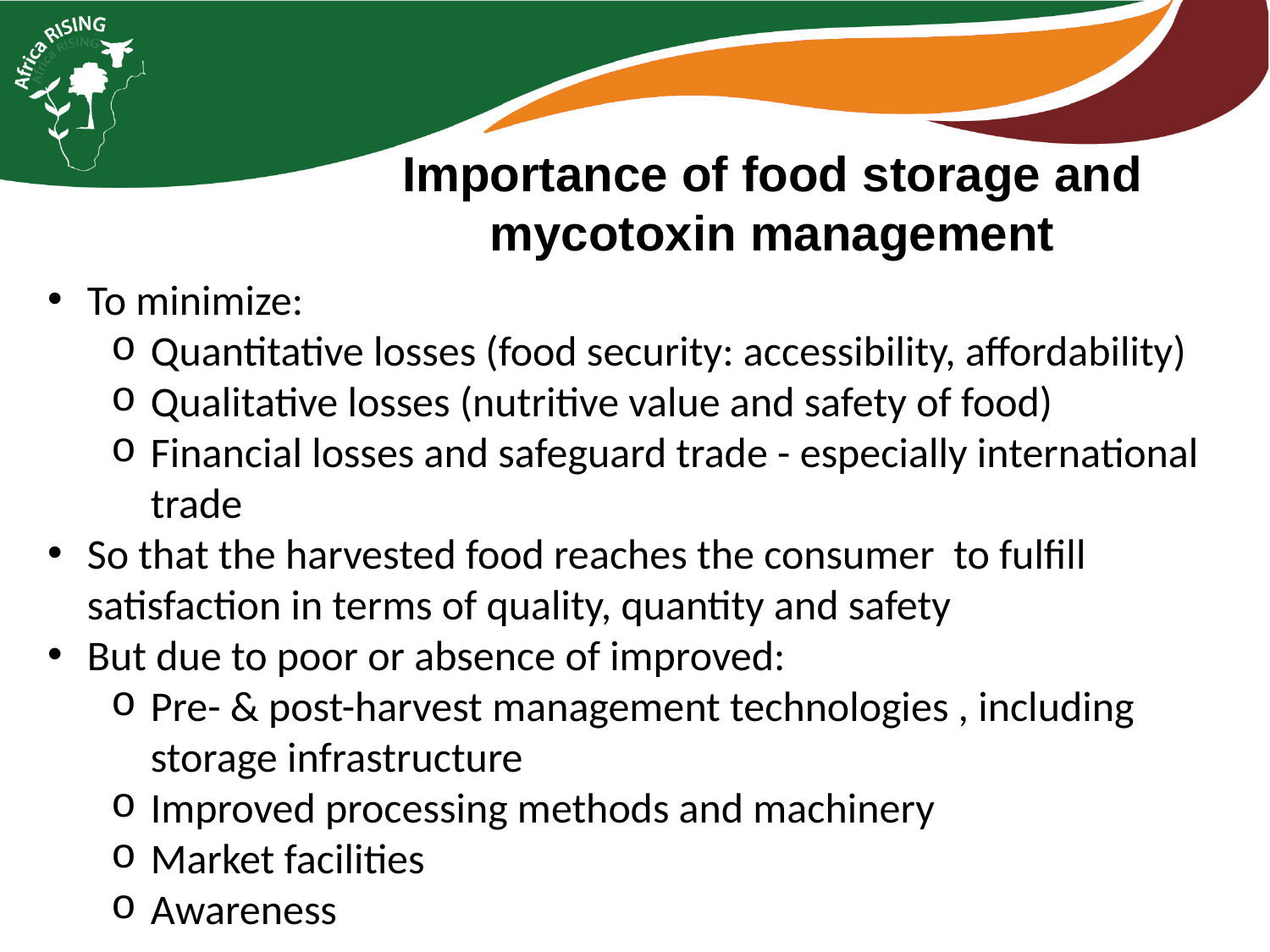

Importance of food storage and mycotoxin management
To minimize:
Quantitative losses (food security: accessibility, affordability)
Qualitative losses (nutritive value and safety of food)
Financial losses and safeguard trade - especially international trade
So that the harvested food reaches the consumer  to fulfill satisfaction in terms of quality, quantity and safety
But due to poor or absence of improved:
Pre- & post-harvest management technologies , including storage infrastructure
Improved processing methods and machinery
Market facilities
Awareness